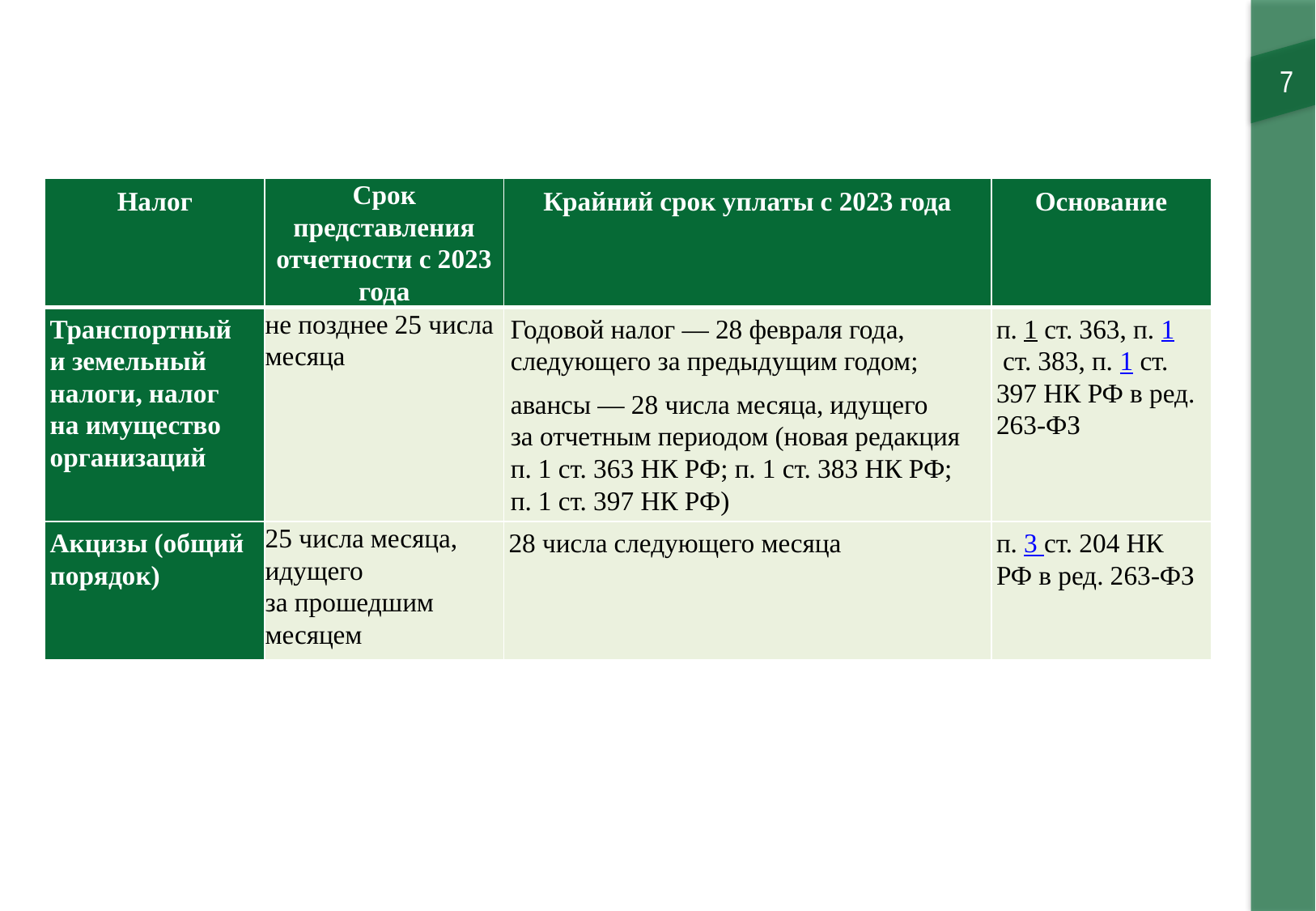

7
| Налог | Срок представления отчетности с 2023 года | Крайний срок уплаты с 2023 года | Основание |
| --- | --- | --- | --- |
| Транспортный и земельный налоги, налог на имущество организаций | не позднее 25 числа месяца | Годовой налог — 28 февраля года, следующего за предыдущим годом; авансы — 28 числа месяца, идущего за отчетным периодом (новая редакция п. 1 ст. 363 НК РФ; п. 1 ст. 383 НК РФ; п. 1 ст. 397 НК РФ) | п. 1 ст. 363, п. 1 ст. 383, п. 1 ст. 397 НК РФ в ред. 263-ФЗ |
| Акцизы (общий порядок) | 25 числа месяца, идущего за прошедшим месяцем | 28 числа следующего месяца | п. 3 ст. 204 НК РФ в ред. 263-ФЗ |